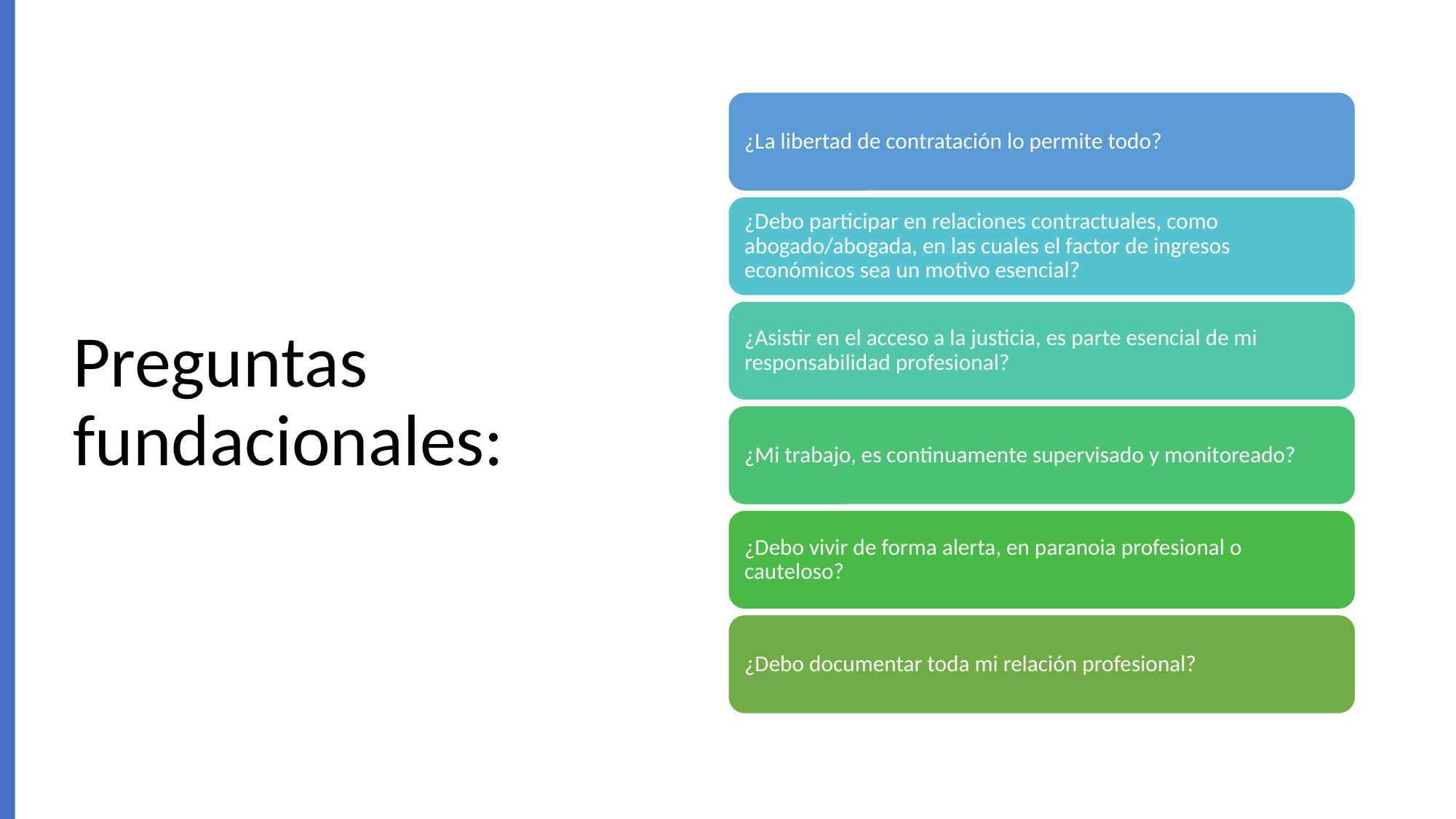

# Preguntas fundacionales:
¿La libertad de contratación lo permite todo?
¿Debo participar en relaciones contractuales, como abogado/abogada, en las cuales el factor de ingresos económicos sea un motivo esencial?
¿Asistir en el acceso a la justicia, es parte esencial de mi responsabilidad profesional?
¿Mi trabajo, es continuamente supervisado y monitoreado?
¿Debo vivir de forma alerta, en paranoia profesional o cauteloso?
¿Debo documentar toda mi relación profesional?